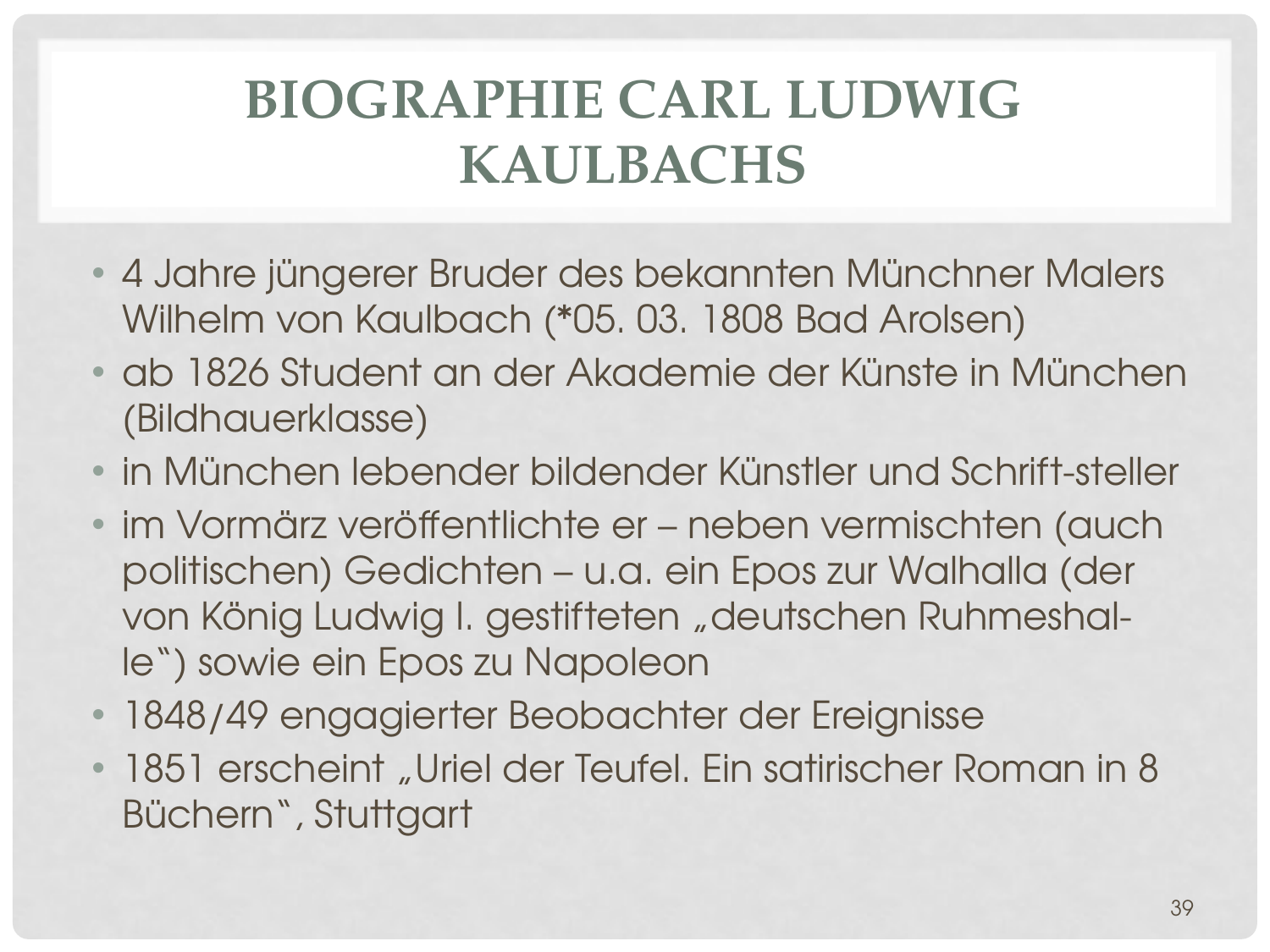

# Biographie Carl Ludwig Kaulbachs
4 Jahre jüngerer Bruder des bekannten Münchner Malers Wilhelm von Kaulbach (*05. 03. 1808 Bad Arolsen)
ab 1826 Student an der Akademie der Künste in München (Bildhauerklasse)
in München lebender bildender Künstler und Schrift-steller
im Vormärz veröffentlichte er – neben vermischten (auch politischen) Gedichten – u.a. ein Epos zur Walhalla (der von König Ludwig I. gestifteten „deutschen Ruhmeshal-le“) sowie ein Epos zu Napoleon
1848/49 engagierter Beobachter der Ereignisse
1851 erscheint „Uriel der Teufel. Ein satirischer Roman in 8 Büchern“, Stuttgart
39